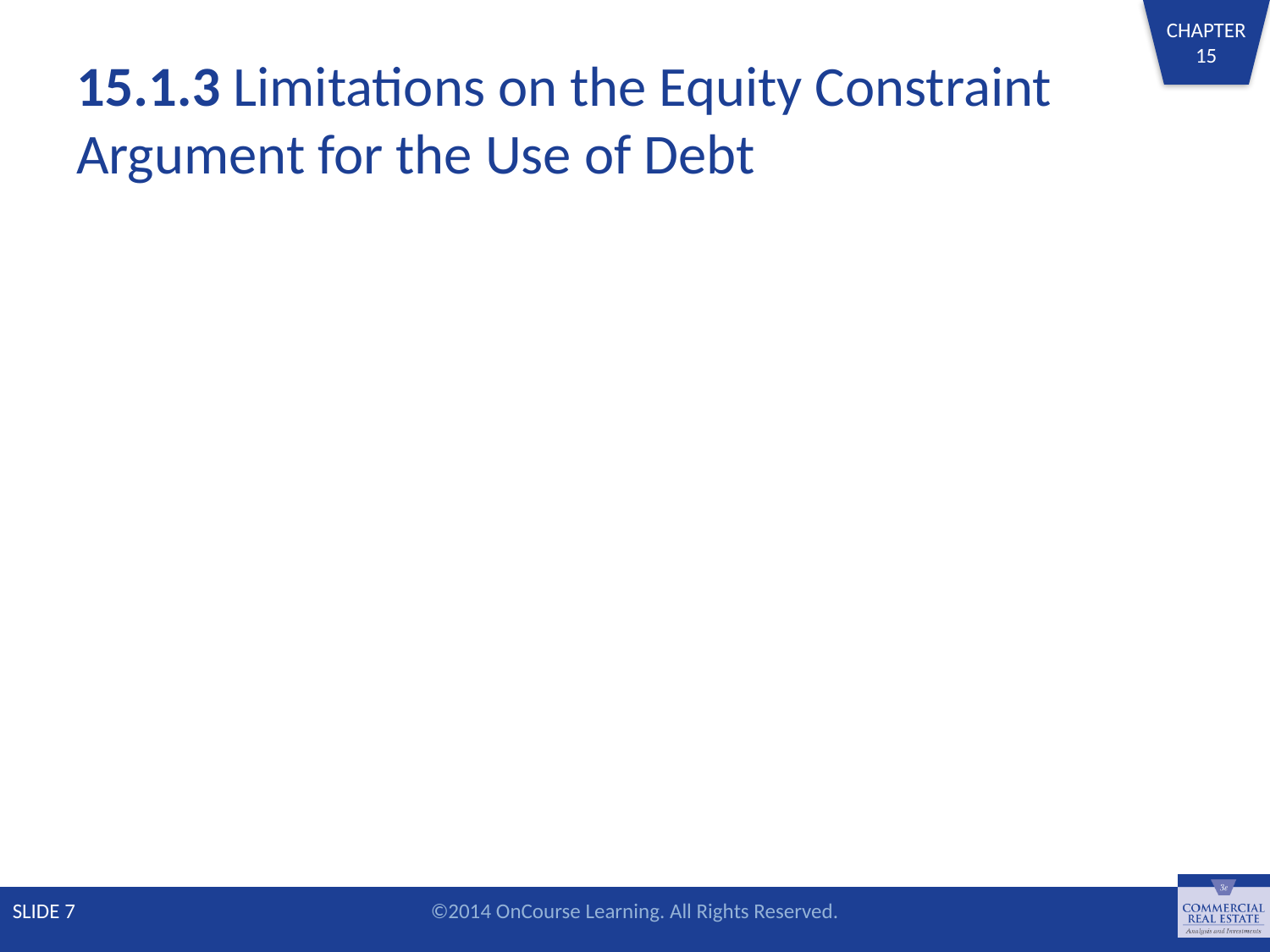

# 15.1.3 Limitations on the Equity Constraint Argument for the Use of Debt

SLIDE 7